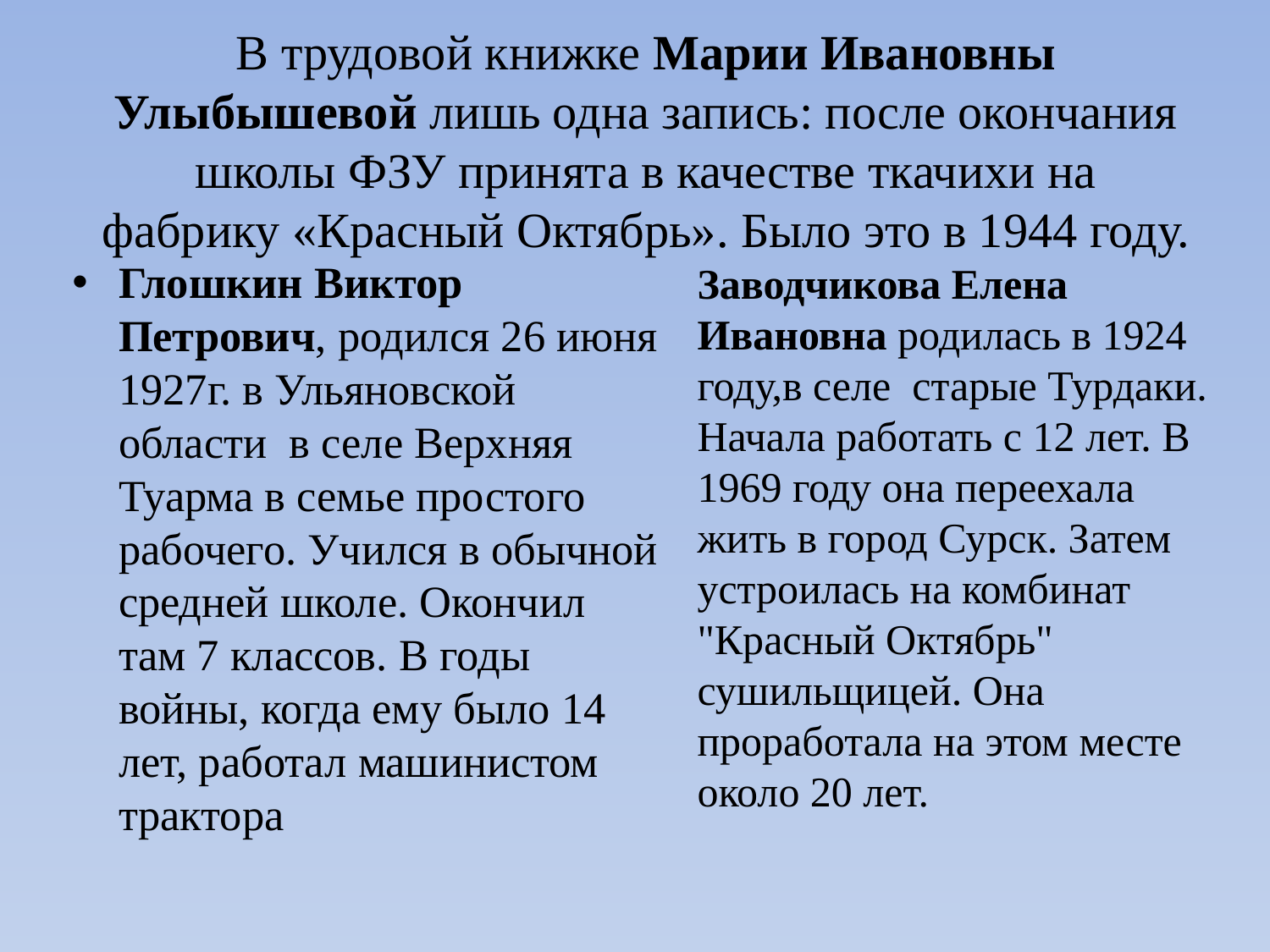

# В трудовой книжке Марии Ивановны Улыбышевой лишь одна запись: после окончания школы ФЗУ принята в качестве ткачихи на фабрику «Красный Октябрь». Было это в 1944 году.
Глошкин Виктор Петрович, родился 26 июня 1927г. в Ульяновской области  в селе Верхняя Туарма в семье простого рабочего. Учился в обычной средней школе. Окончил там 7 классов. В годы войны, когда ему было 14 лет, работал машинистом трактора
Заводчикова Елена Ивановна родилась в 1924 году,в селе  старые Турдаки. Начала работать с 12 лет. В 1969 году она переехала жить в город Сурск. Затем устроилась на комбинат "Красный Октябрь" сушильщицей. Она  проработала на этом месте около 20 лет.